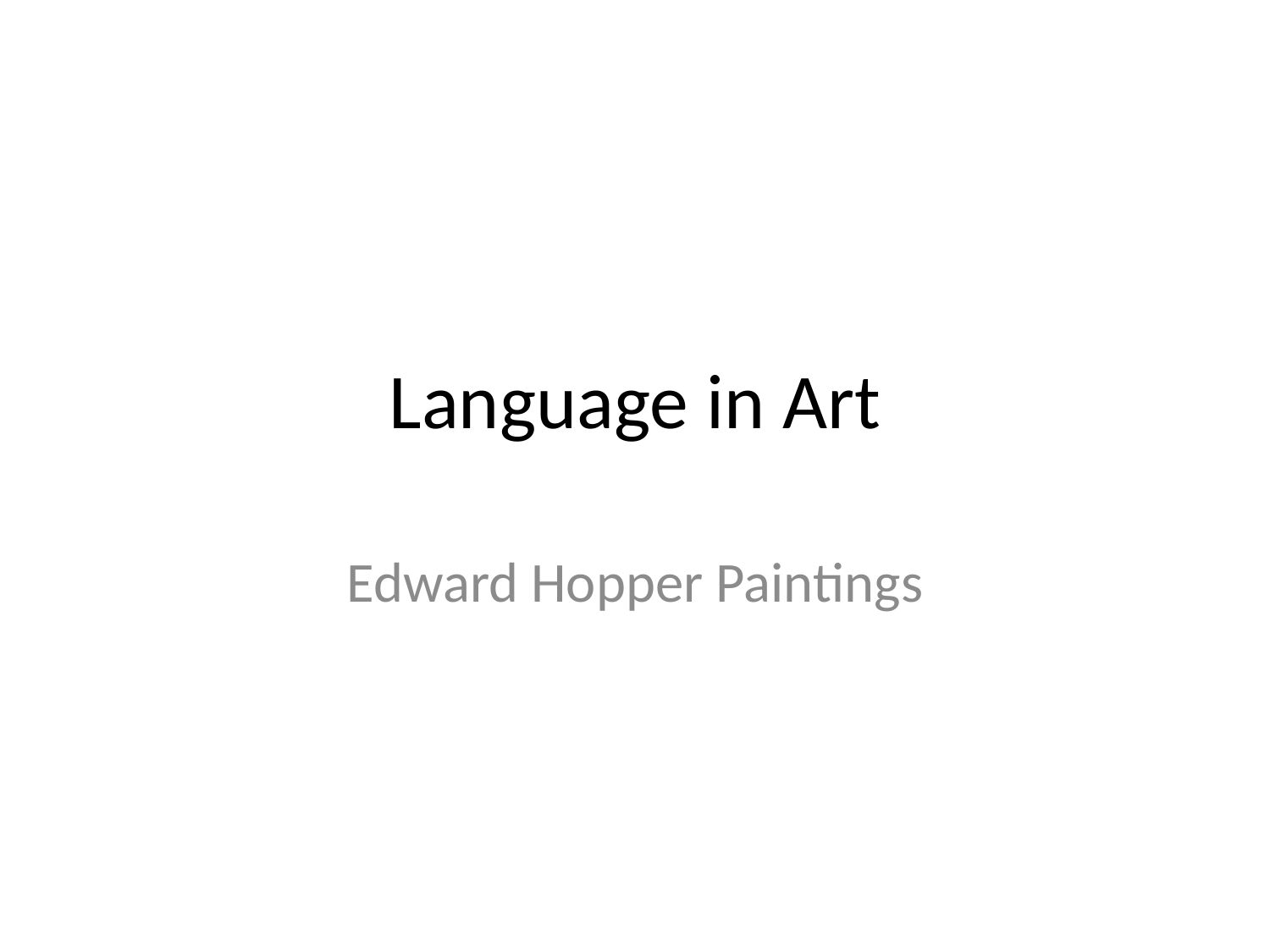

# Language in Art
Edward Hopper Paintings